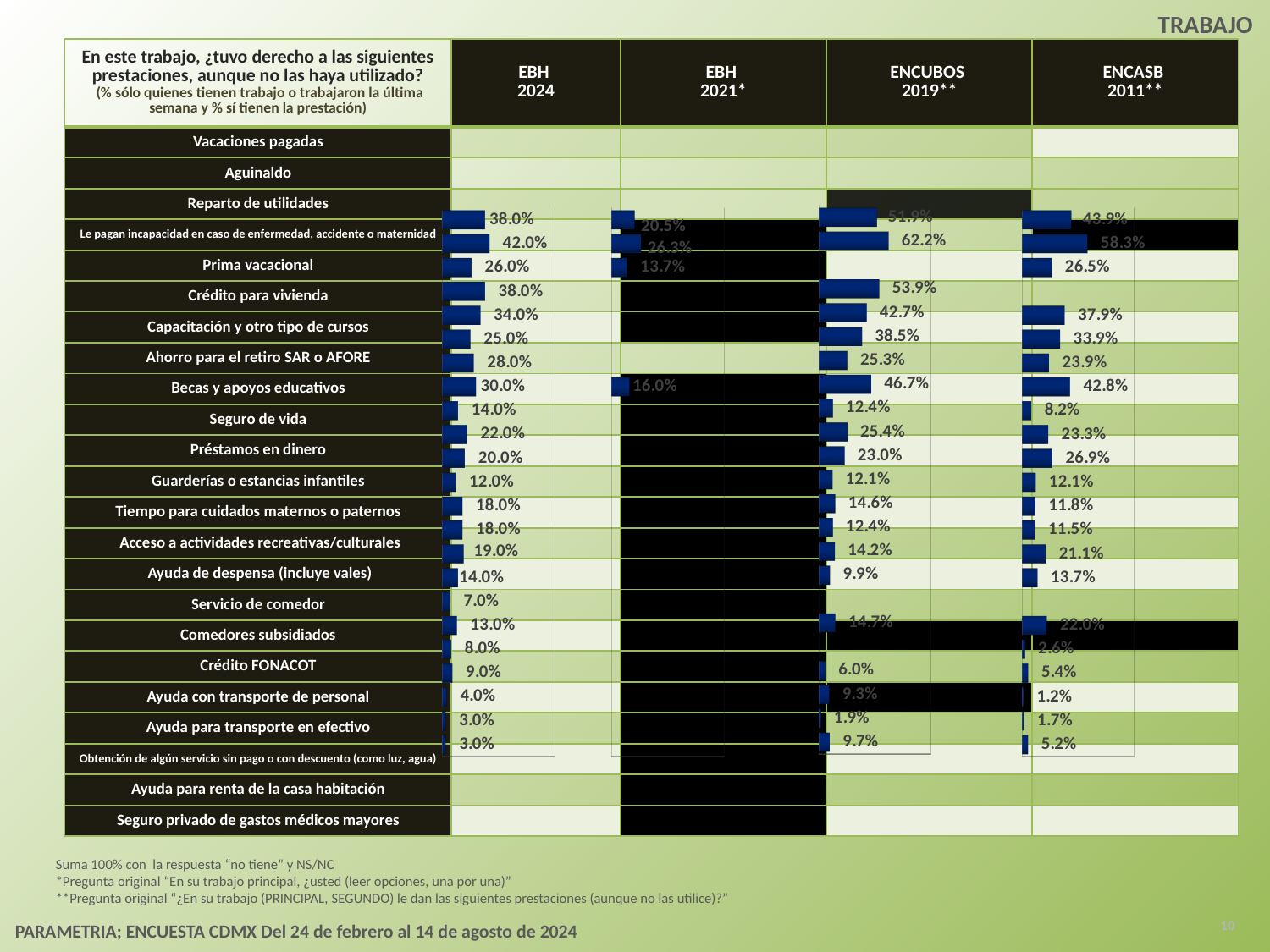

TRABAJO
| En este trabajo, ¿tuvo derecho a las siguientes prestaciones, aunque no las haya utilizado? (% sólo quienes tienen trabajo o trabajaron la última semana y % sí tienen la prestación) | EBH 2024 | EBH 2021\* | ENCUBOS 2019\*\* | ENCASB 2011\*\* |
| --- | --- | --- | --- | --- |
| Vacaciones pagadas |  |  |  |  |
| Aguinaldo |  |  |  |  |
| Reparto de utilidades |  |  |  |  |
| Le pagan incapacidad en caso de enfermedad, accidente o maternidad |  |  |  |  |
| Prima vacacional |  |  |  |  |
| Crédito para vivienda |  |  |  |  |
| Capacitación y otro tipo de cursos |  |  |  |  |
| Ahorro para el retiro SAR o AFORE |  |  |  |  |
| Becas y apoyos educativos |  |  |  |  |
| Seguro de vida |  |  |  |  |
| Préstamos en dinero |  |  |  |  |
| Guarderías o estancias infantiles |  |  |  |  |
| Tiempo para cuidados maternos o paternos |  |  |  |  |
| Acceso a actividades recreativas/culturales |  |  |  |  |
| Ayuda de despensa (incluye vales) |  |  |  |  |
| Servicio de comedor |  |  |  |  |
| Comedores subsidiados |  |  |  |  |
| Crédito FONACOT |  |  |  |  |
| Ayuda con transporte de personal |  |  |  |  |
| Ayuda para transporte en efectivo |  |  |  |  |
| Obtención de algún servicio sin pago o con descuento (como luz, agua) |  |  |  |  |
| Ayuda para renta de la casa habitación |  |  |  |  |
| Seguro privado de gastos médicos mayores |  |  |  |  |

[unsupported chart]

[unsupported chart]

[unsupported chart]

[unsupported chart]

Suma 100% con  la respuesta “no tiene” y NS/NC
*Pregunta original “En su trabajo principal, ¿usted (leer opciones, una por una)”
**Pregunta original “¿En su trabajo (PRINCIPAL, SEGUNDO) le dan las siguientes prestaciones (aunque no las utilice)?”
10
PARAMETRIA; ENCUESTA CDMX Del 24 de febrero al 14 de agosto de 2024